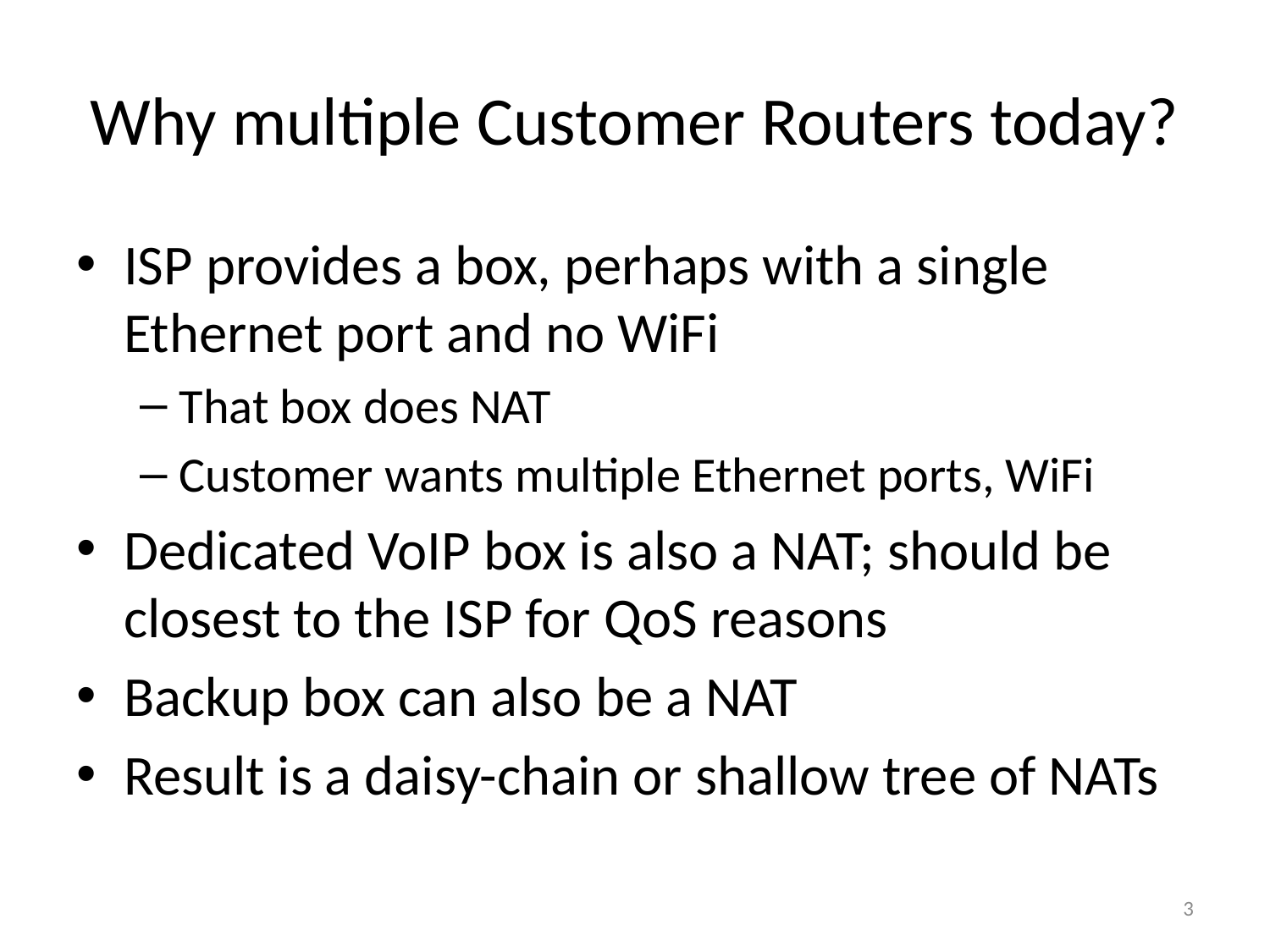

# Why multiple Customer Routers today?
ISP provides a box, perhaps with a single Ethernet port and no WiFi
That box does NAT
Customer wants multiple Ethernet ports, WiFi
Dedicated VoIP box is also a NAT; should be closest to the ISP for QoS reasons
Backup box can also be a NAT
Result is a daisy-chain or shallow tree of NATs
3